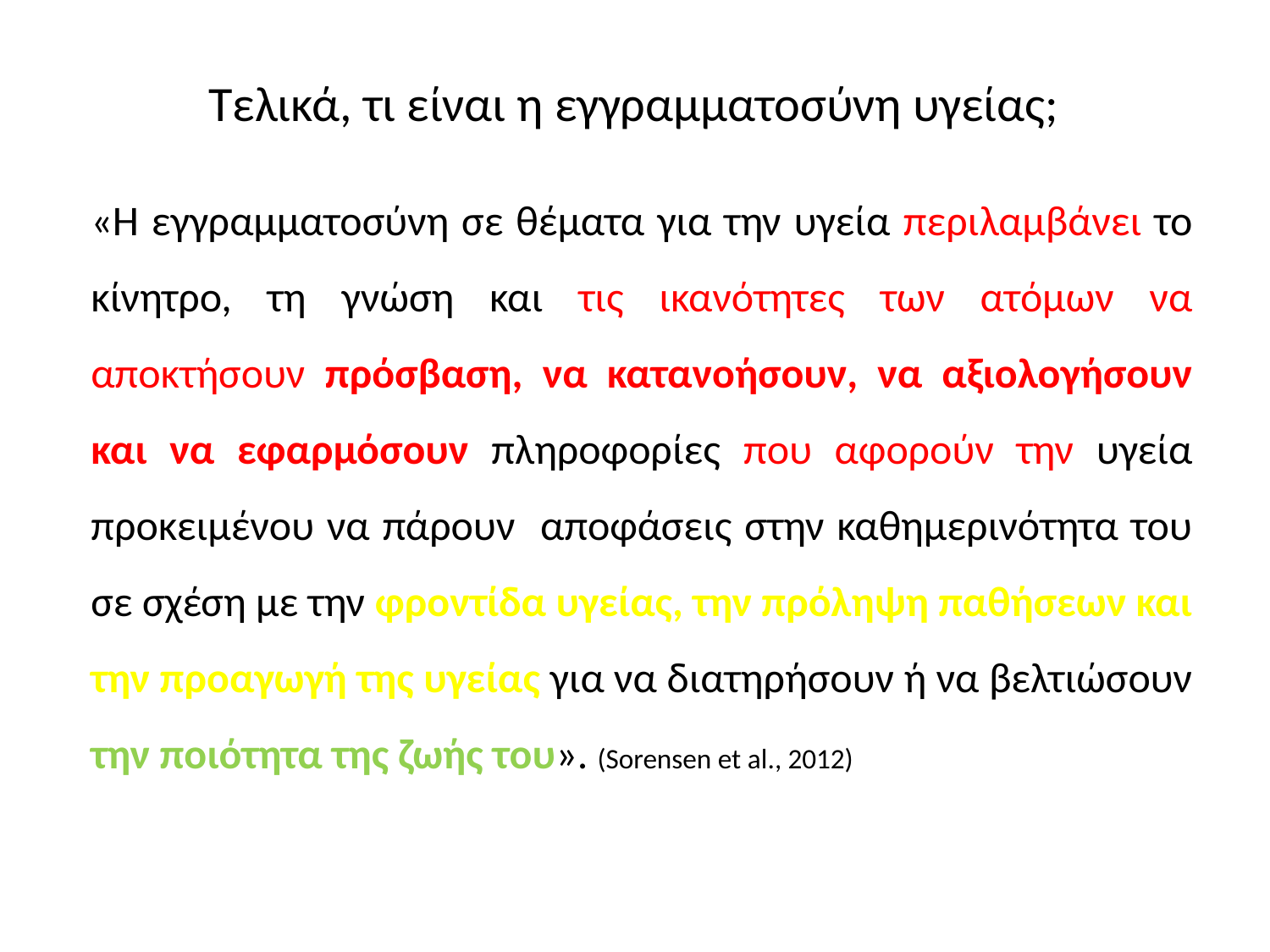

# Τελικά, τι είναι η εγγραμματοσύνη υγείας;
«Η εγγραμματοσύνη σε θέματα για την υγεία περιλαμβάνει το κίνητρο, τη γνώση και τις ικανότητες των ατόμων να αποκτήσουν πρόσβαση, να κατανοήσουν, να αξιολογήσουν και να εφαρμόσουν πληροφορίες που αφορούν την υγεία προκειμένου να πάρουν  αποφάσεις στην καθημερινότητα του σε σχέση με την φροντίδα υγείας, την πρόληψη παθήσεων και την προαγωγή της υγείας για να διατηρήσουν ή να βελτιώσουν την ποιότητα της ζωής τoυ». (Sorensen et al., 2012)